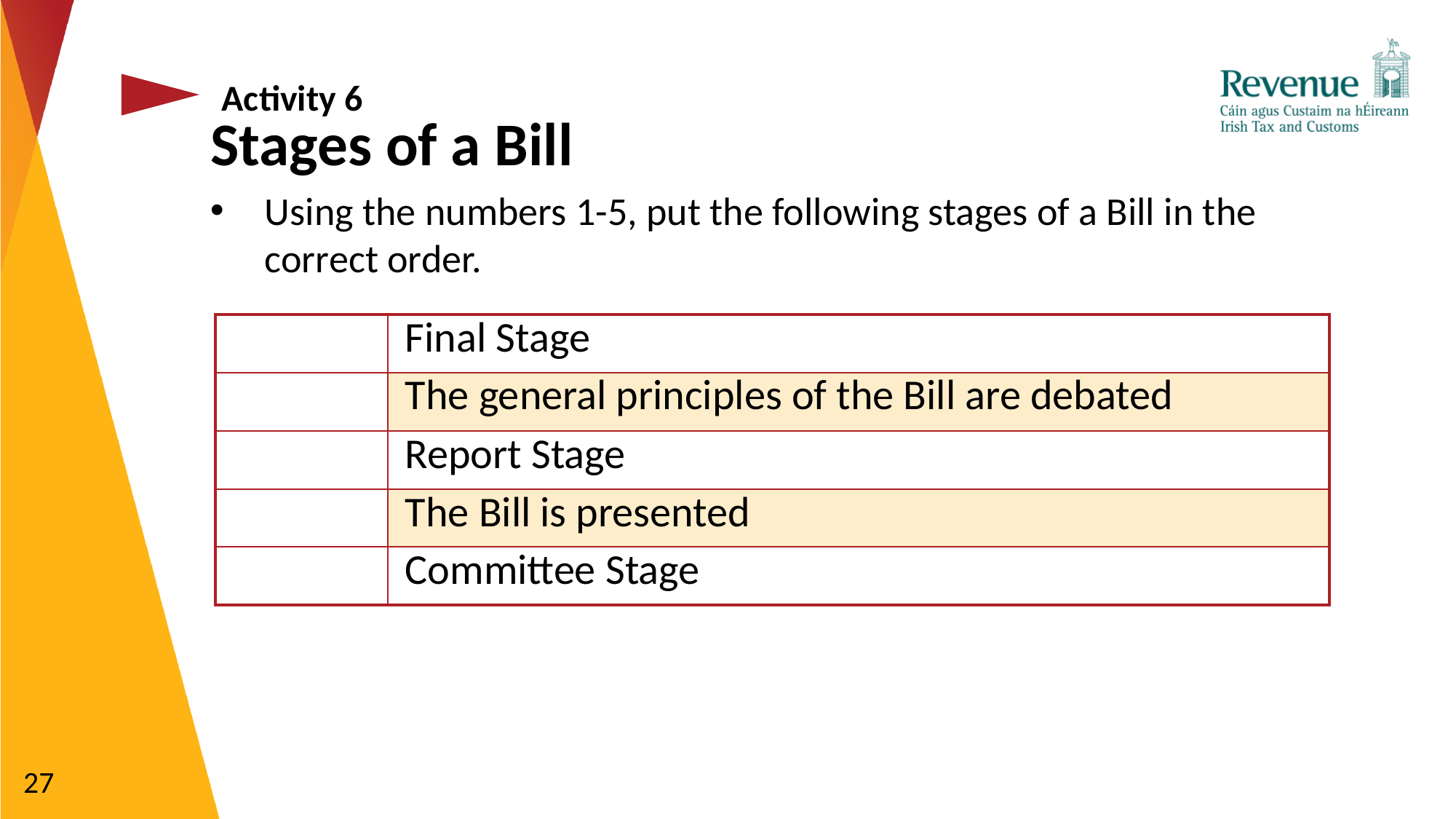

# Stages of a Bill 3
Activity 6
Stages of a Bill
Using the numbers 1-5, put the following stages of a Bill in the correct order.
|  | Final Stage |
| --- | --- |
|  | The general principles of the Bill are debated |
|  | Report Stage |
|  | The Bill is presented |
|  | Committee Stage |
27